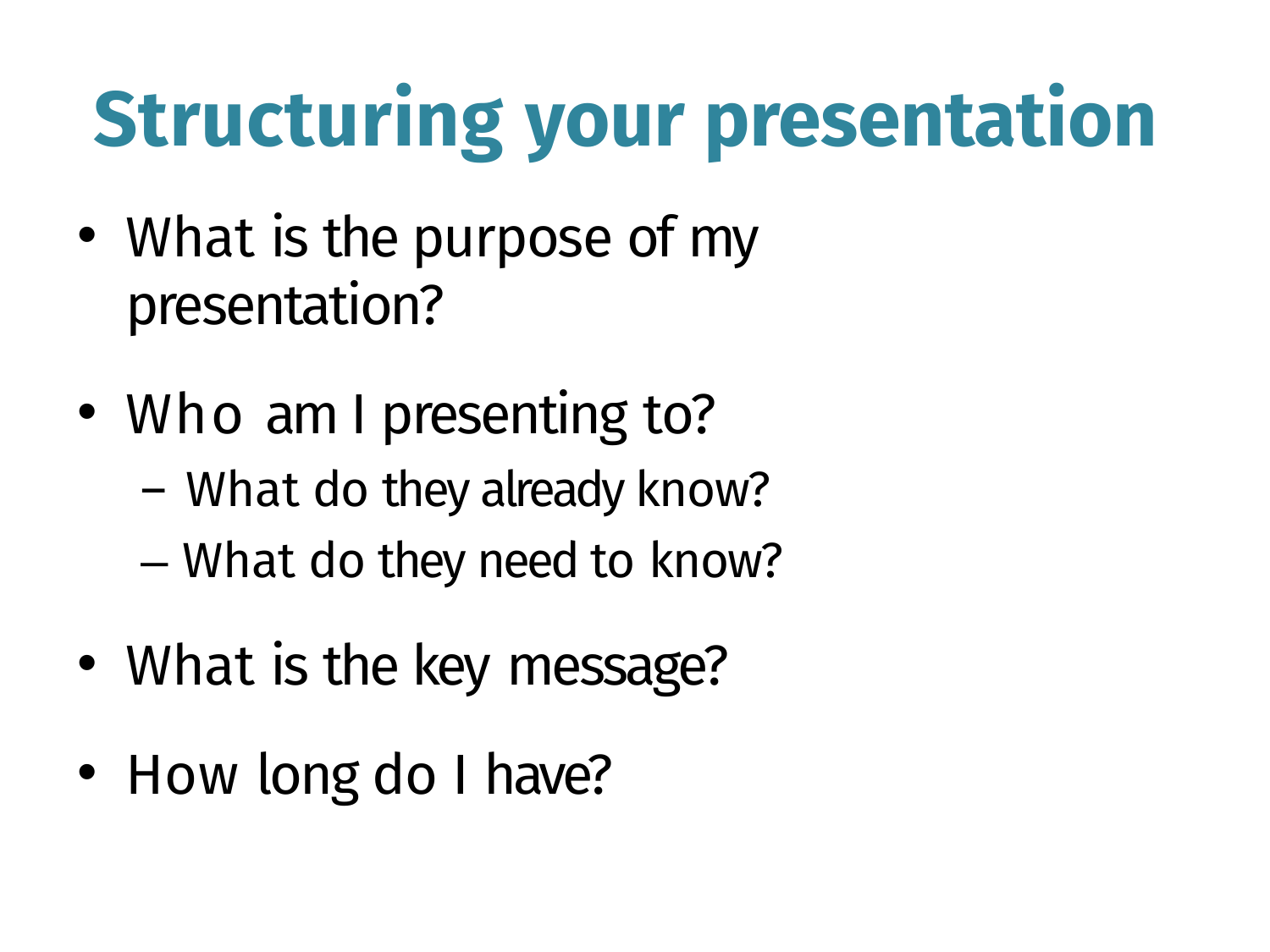

# Structuring your presentation
What is the purpose of my presentation?
Who am I presenting to?
– What do they already know?
– What do they need to know?
What is the key message?
How long do I have?